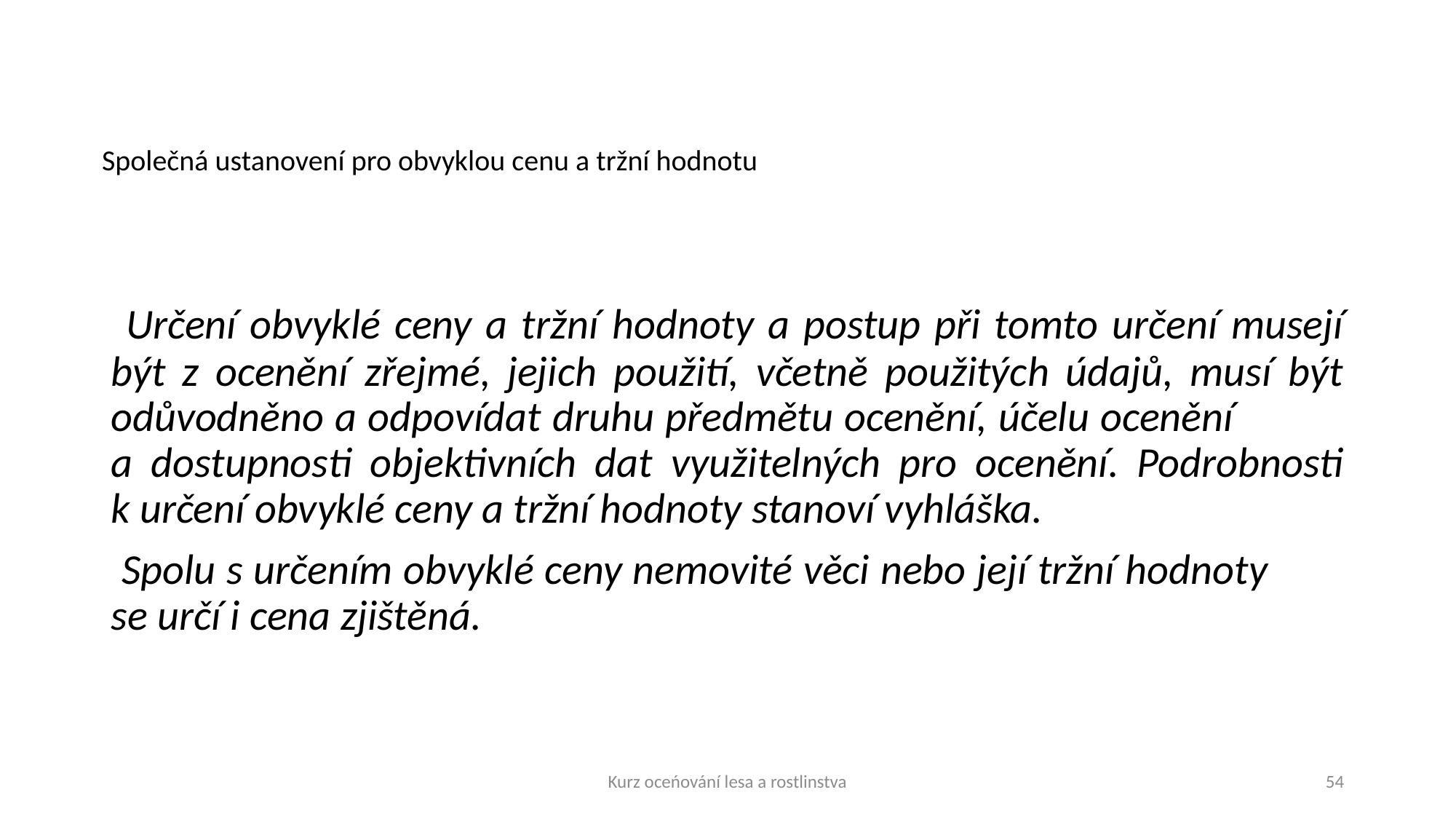

# Společná ustanovení pro obvyklou cenu a tržní hodnotu

 Určení obvyklé ceny a tržní hodnoty a postup při tomto určení musejí být z ocenění zřejmé, jejich použití, včetně použitých údajů, musí být odůvodněno a odpovídat druhu předmětu ocenění, účelu ocenění           a dostupnosti objektivních dat využitelných pro ocenění. Podrobnosti k určení obvyklé ceny a tržní hodnoty stanoví vyhláška.
 Spolu s určením obvyklé ceny nemovité věci nebo její tržní hodnoty        se určí i cena zjištěná.

Kurz oceńování lesa a rostlinstva
54